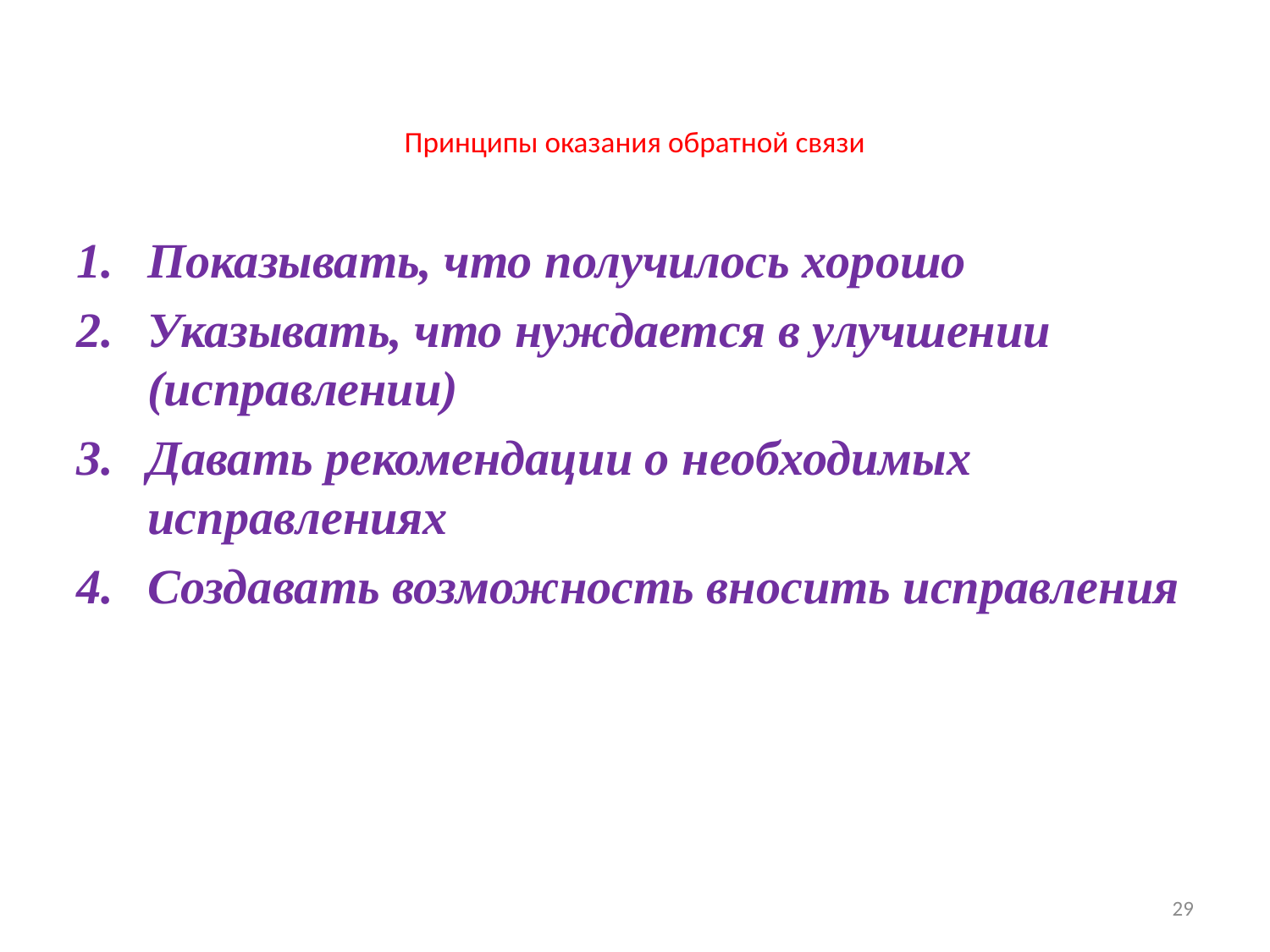

# Принципы оказания обратной связи
Показывать, что получилось хорошо
Указывать, что нуждается в улучшении (исправлении)
Давать рекомендации о необходимых исправлениях
Создавать возможность вносить исправления
29